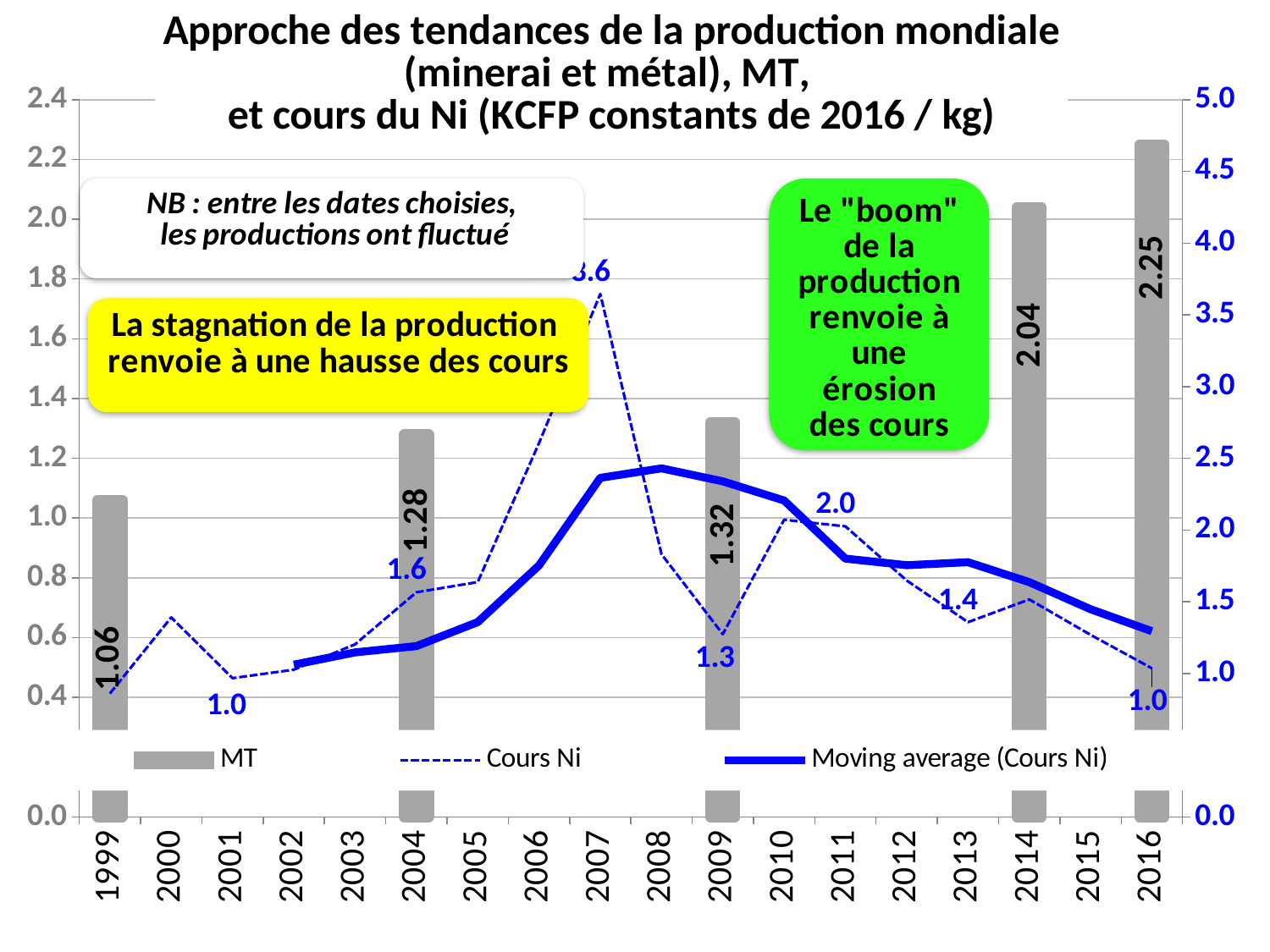

### Chart: Approche des tendances de la production mondiale (minerai et métal), MT,
et cours du Ni (KCFP constants de 2016 / kg)

| Category | MT | Cours Ni |
|---|---|---|
| 1999.0 | 1.06 | 0.860334041464763 |
| 2000.0 | None | 1.391055148517716 |
| 2001.0 | None | 0.967951922853889 |
| 2002.0 | None | 1.026578183434821 |
| 2003.0 | None | 1.203443226514423 |
| 2004.0 | 1.28 | 1.566098568277464 |
| 2005.0 | None | 1.637328949555102 |
| 2006.0 | None | 2.606014366410147 |
| 2007.0 | None | 3.645917604998416 |
| 2008.0 | None | 1.831437081919007 |
| 2009.0 | 1.32 | 1.274439953731397 |
| 2010.0 | None | 2.072071971057365 |
| 2011.0 | None | 2.025505486102718 |
| 2012.0 | None | 1.648522754447757 |
| 2013.0 | None | 1.357864989399886 |
| 2014.0 | 2.04 | 1.516291438603132 |
| 2015.0 | None | 1.269587018235847 |
| 2016.0 | 2.25 | 1.03626022574163 |